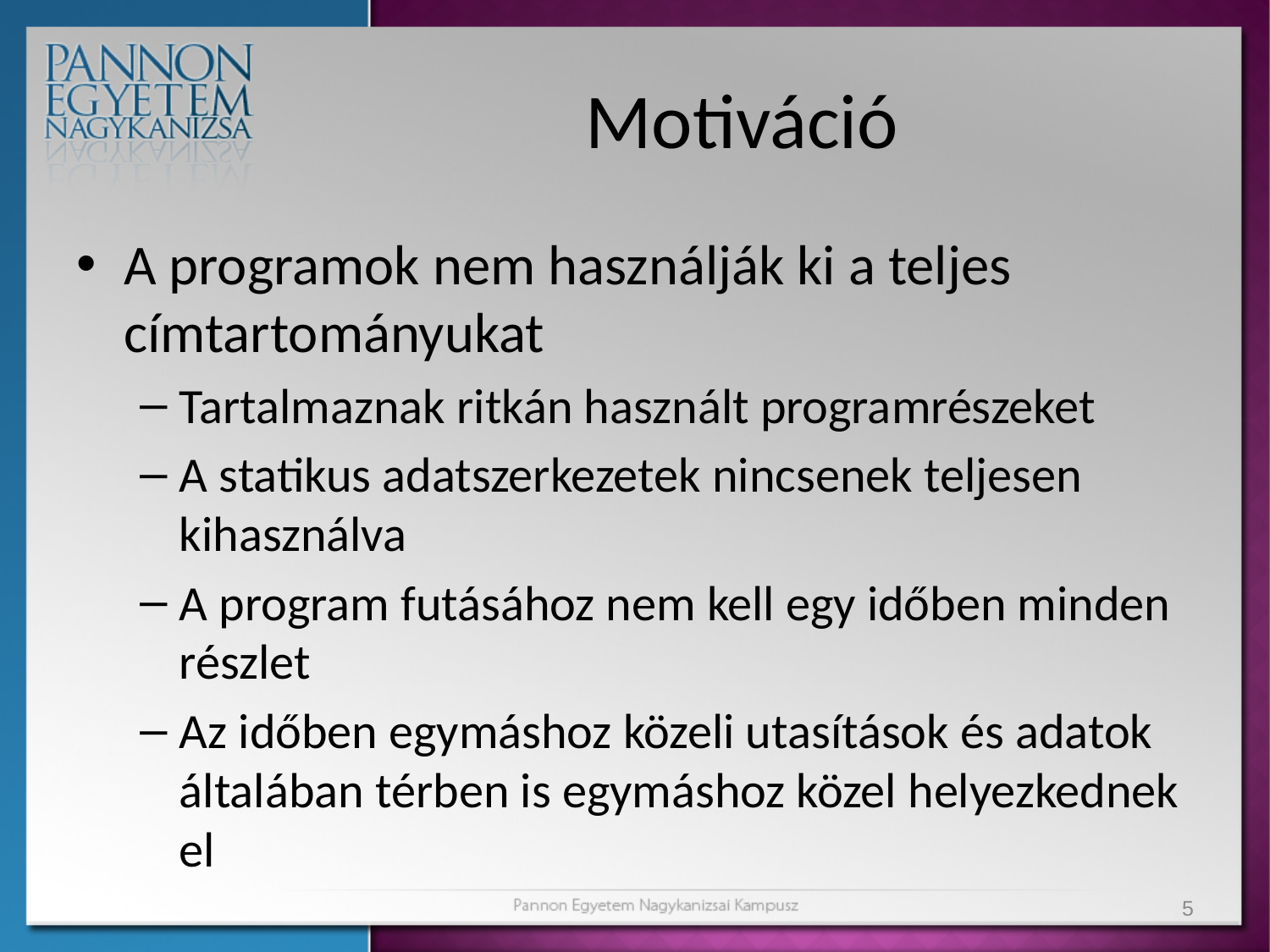

# Motiváció
A programok nem használják ki a teljes címtartományukat
Tartalmaznak ritkán használt programrészeket
A statikus adatszerkezetek nincsenek teljesen kihasználva
A program futásához nem kell egy időben minden részlet
Az időben egymáshoz közeli utasítások és adatok általában térben is egymáshoz közel helyezkednek el
5